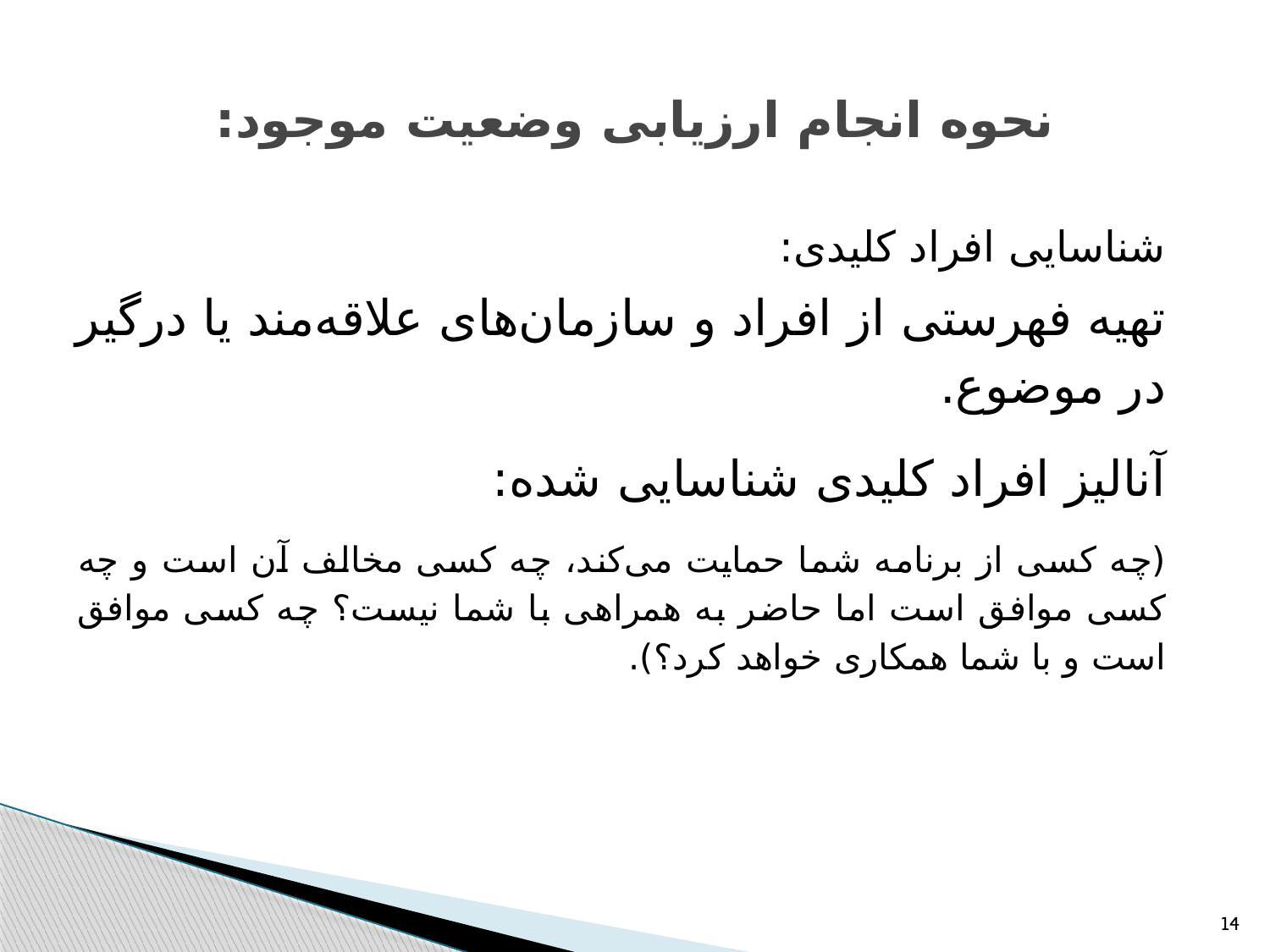

# نحوه انجام ارزیابی وضعیت موجود:
شناسایی افراد کلیدی:
تهیه فهرستی از افراد و سازمان‌های علاقه‌مند یا درگیر در موضوع.
آنالیز افراد کلیدی شناسایی شده:
(چه کسی از برنامه شما حمایت می‌کند، چه کسی مخالف آن است و چه کسی موافق است اما حاضر به همراهی با شما نیست؟ چه کسی موافق است و با شما همکاری خواهد کرد؟).

14